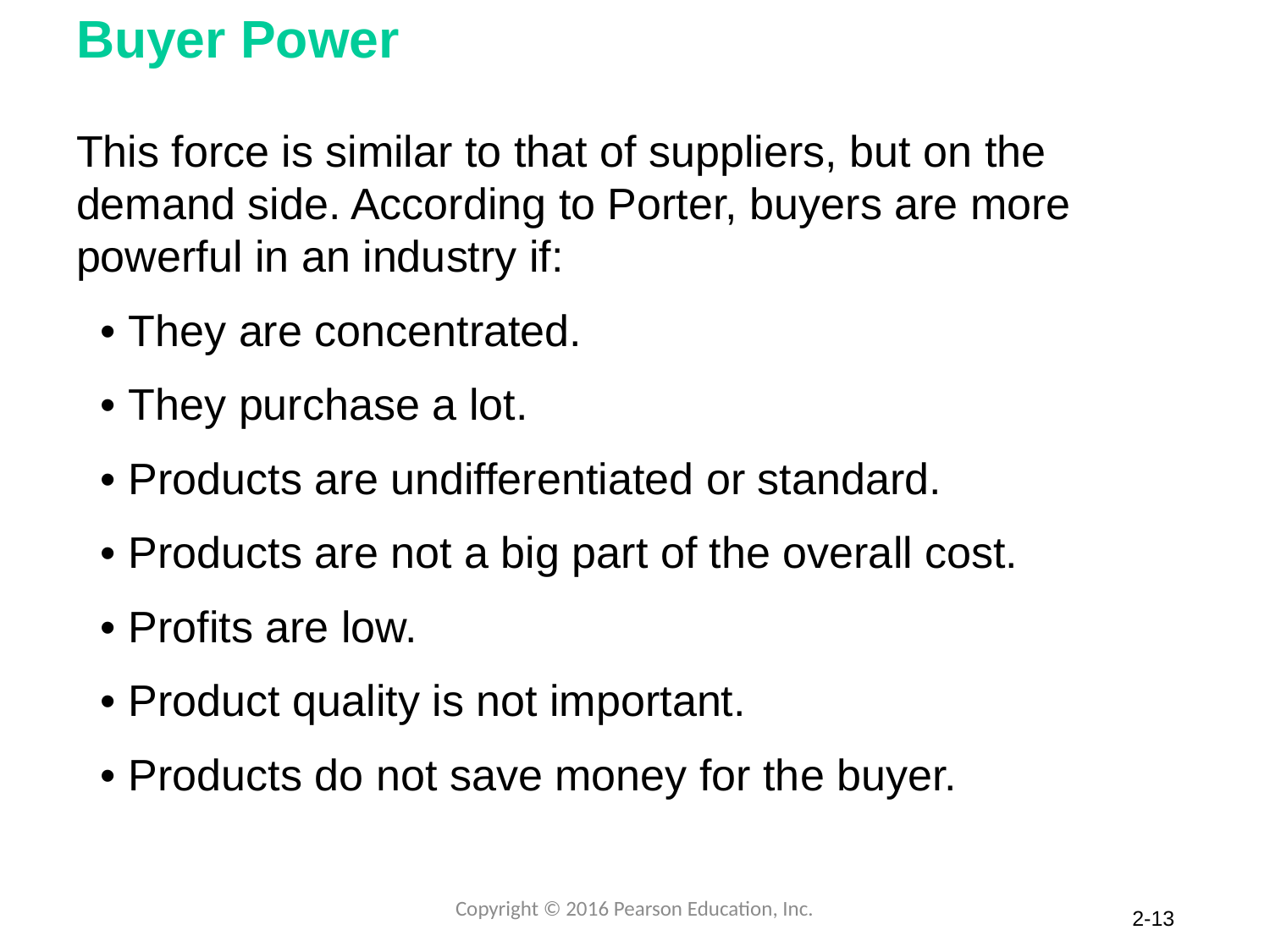

# Buyer Power
This force is similar to that of suppliers, but on the demand side. According to Porter, buyers are more powerful in an industry if:

  • They are concentrated.

  • They purchase a lot.

  • Products are undifferentiated or standard.

  • Products are not a big part of the overall cost.

  • Profits are low.

  • Product quality is not important.

  • Products do not save money for the buyer.
Copyright © 2016 Pearson Education, Inc.